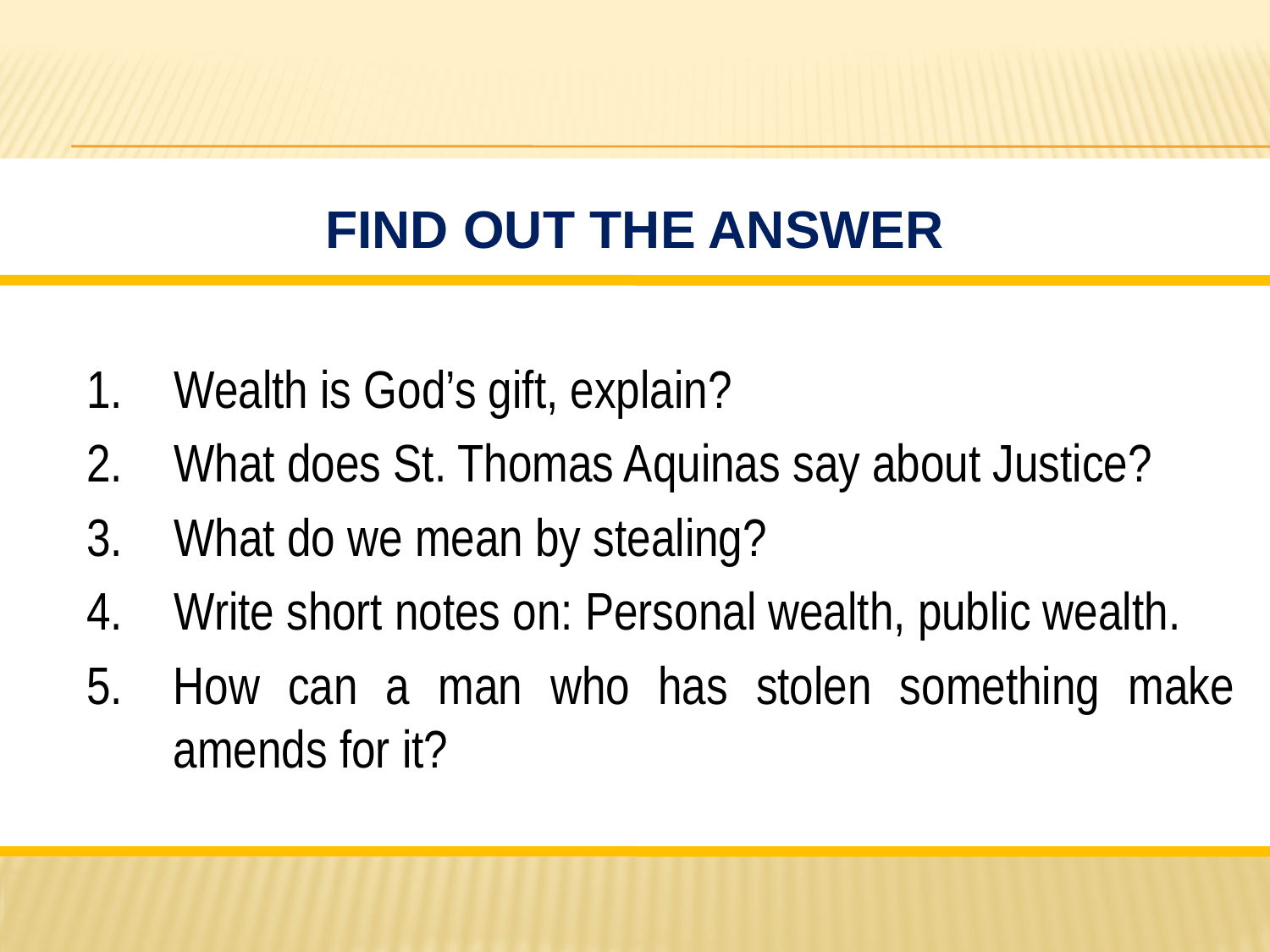

# Find out the Answer

1.	  Wealth is God’s gift, explain?
2.	  What does St. Thomas Aquinas say about Justice?
3.	  What do we mean by stealing?
4.	  Write short notes on: Personal wealth, public wealth.
5.	How can a man who has stolen something make amends for it?